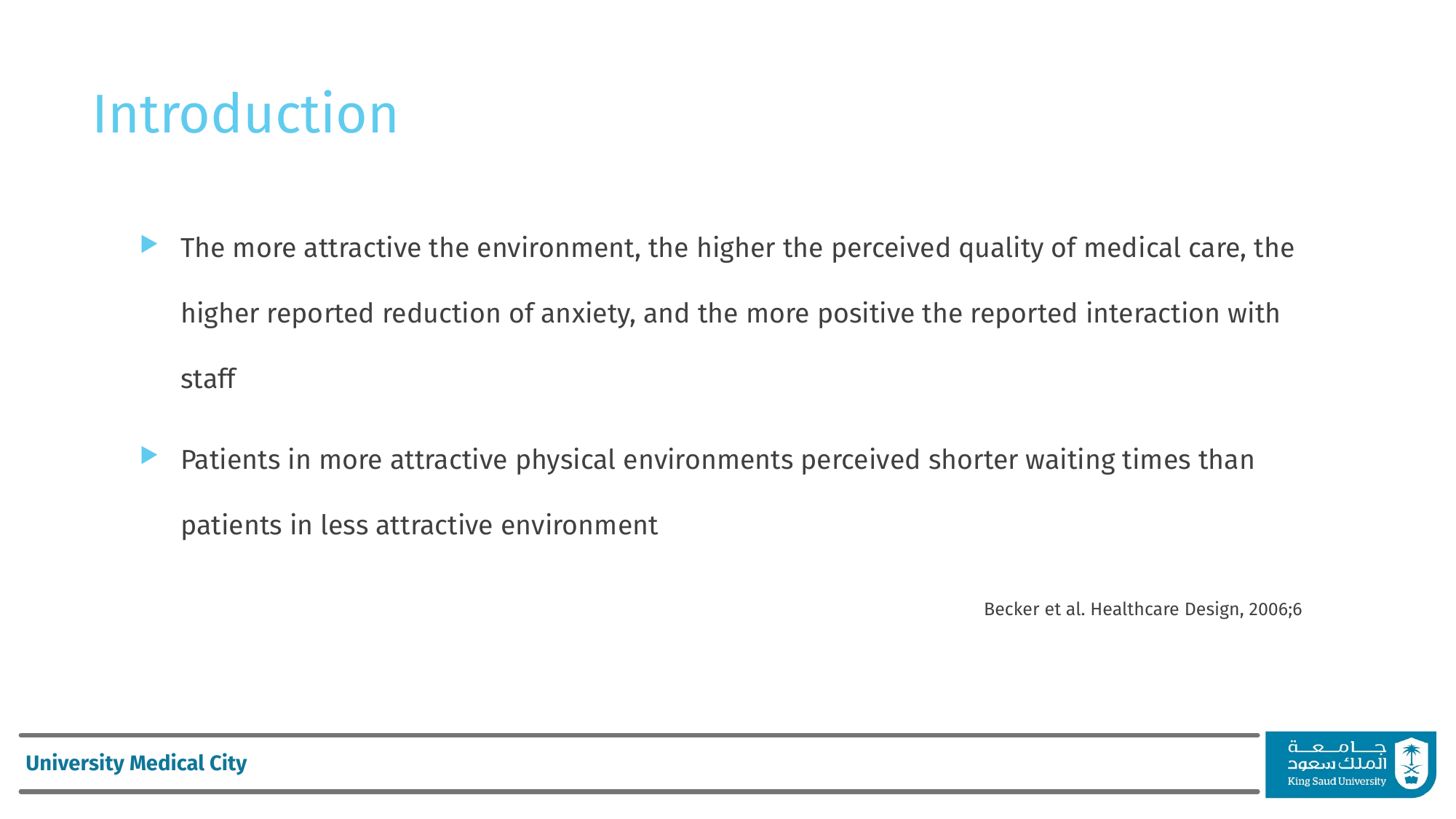

# Introduction
The more attractive the environment, the higher the perceived quality of medical care, the higher reported reduction of anxiety, and the more positive the reported interaction with staff
Patients in more attractive physical environments perceived shorter waiting times than patients in less attractive environment
                                       Becker et al. Healthcare Design, 2006;6